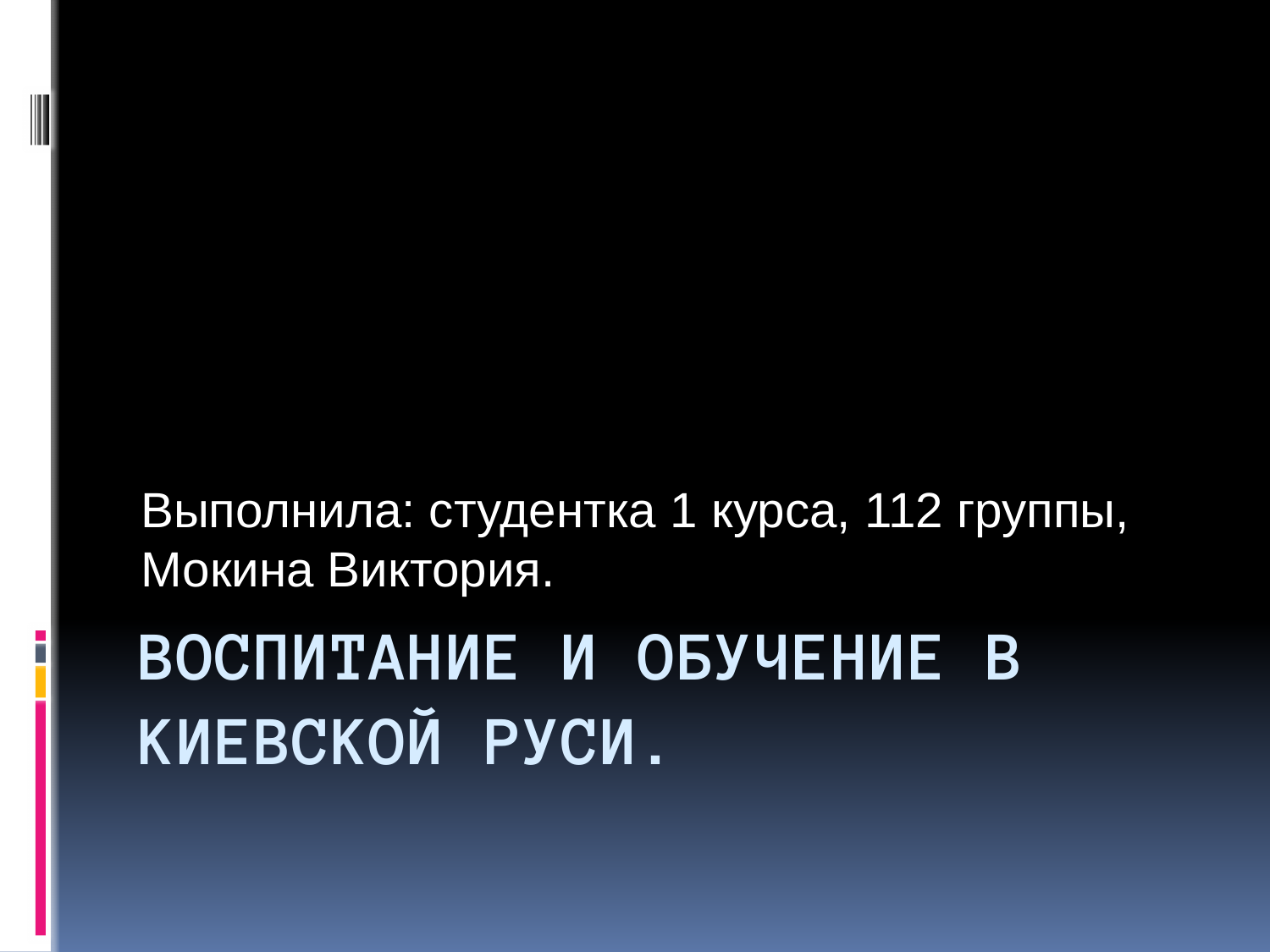

Выполнила: студентка 1 курса, 112 группы, Мокина Виктория.
# Воспитание и обучение в Киевской Руси.